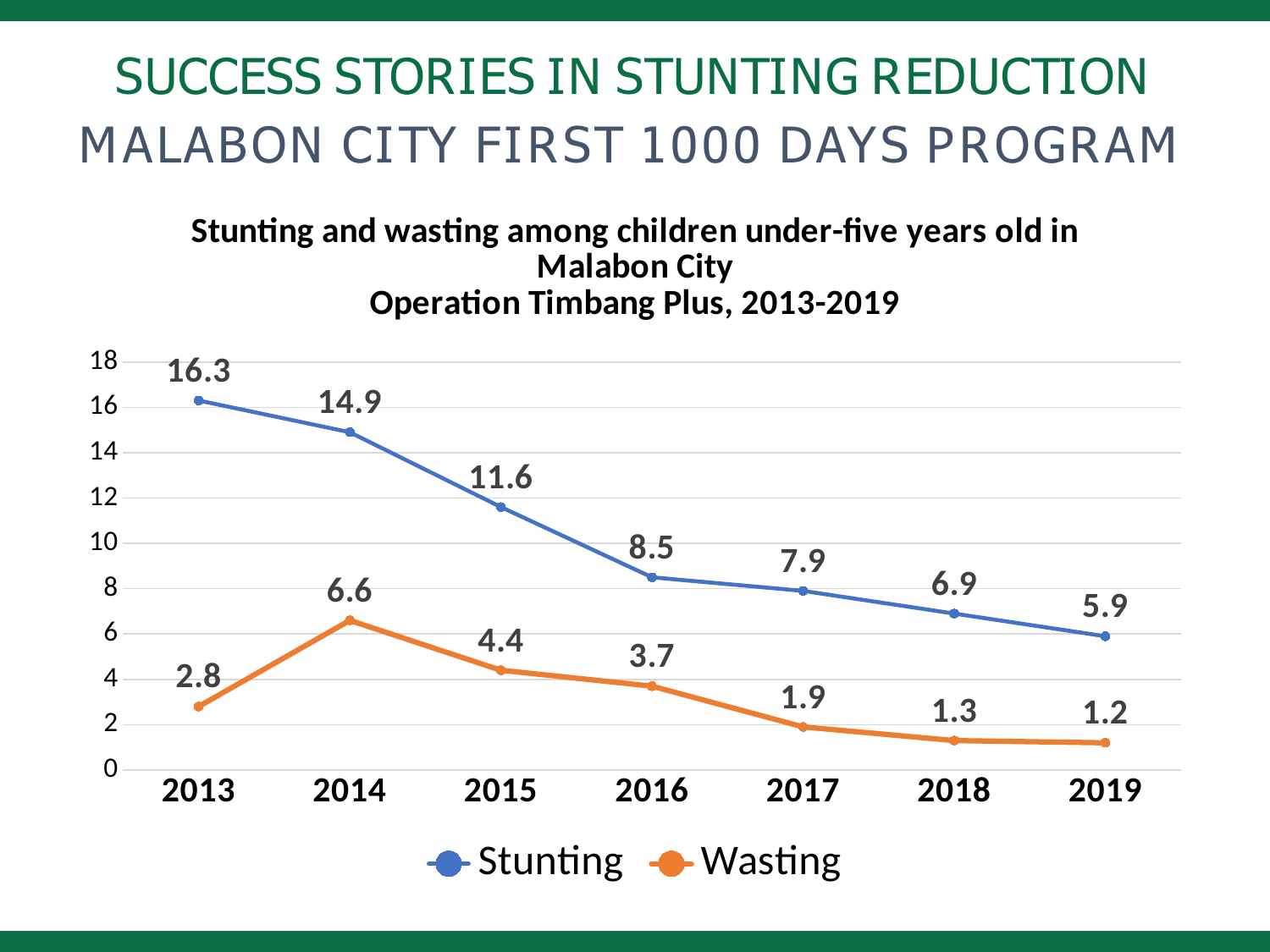

SUCCESS STORIES IN STUNTING REDUCTION
MALABON CITY FIRST 1000 DAYS PROGRAM

### Chart: Stunting and wasting among children under-five years old in Malabon City
Operation Timbang Plus, 2013-2019

| Category | Stunting | Wasting |
|---|---|---|
| 2013 | 16.3 | 2.8 |
| 2014 | 14.9 | 6.6 |
| 2015 | 11.6 | 4.4 |
| 2016 | 8.5 | 3.7 |
| 2017 | 7.9 | 1.9 |
| 2018 | 6.9 | 1.3 |
| 2019 | 5.9 | 1.2 |